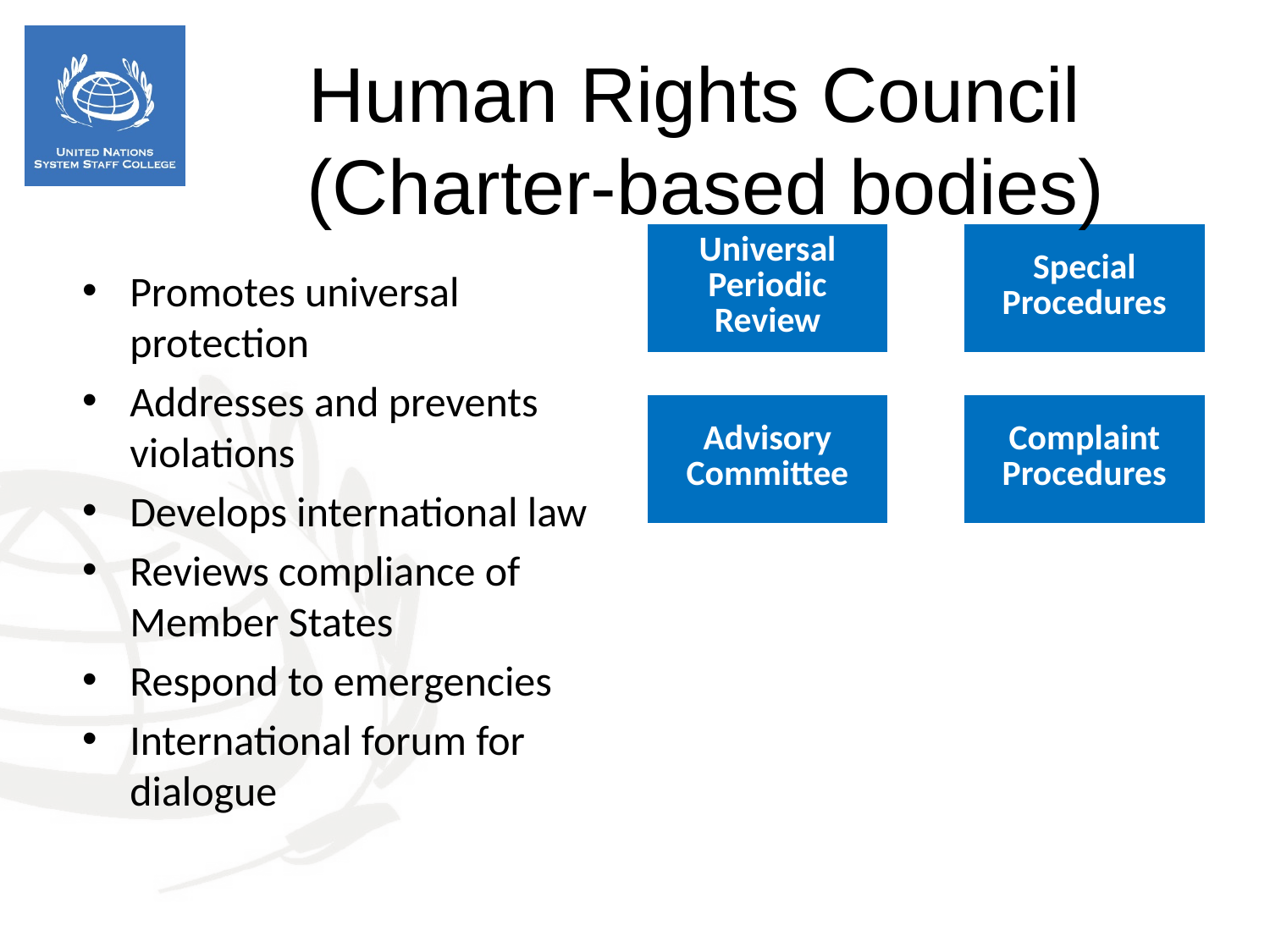

Human Rights Council
(Charter-based bodies)
Universal Periodic Review
Special Procedures
Advisory Committee
Complaint Procedures
Promotes universal protection
Addresses and prevents violations
Develops international law
Reviews compliance of Member States
Respond to emergencies
International forum for dialogue